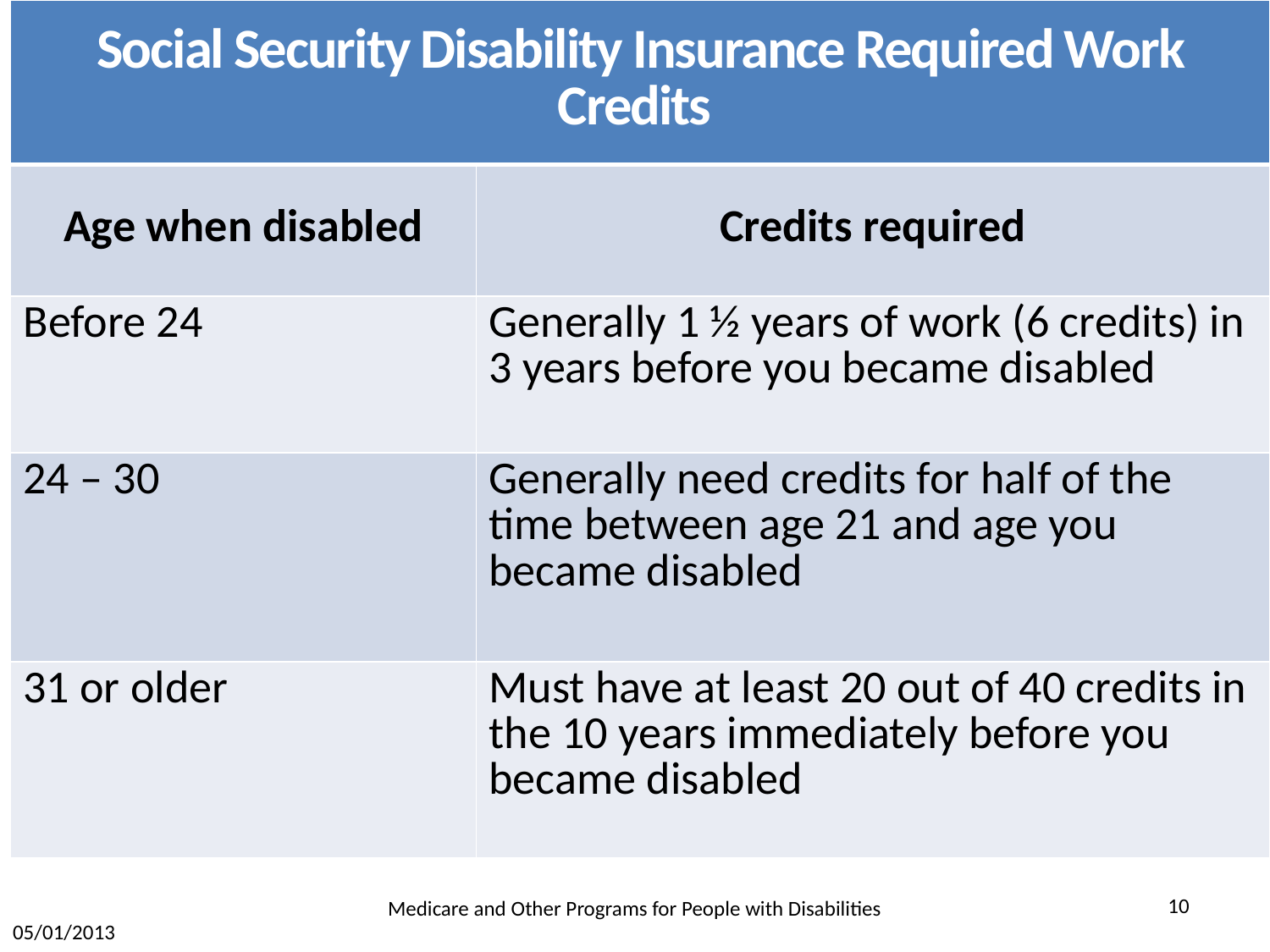

| Social Security Disability Insurance Required Work Credits |  |
| --- | --- |
| Age when disabled | Credits required |
| Before 24 | Generally 1 ½ years of work (6 credits) in 3 years before you became disabled |
| 24 – 30 | Generally need credits for half of the time between age 21 and age you became disabled |
| 31 or older | Must have at least 20 out of 40 credits in the 10 years immediately before you became disabled |
10

Medicare and Other Programs for People with Disabilities
05/01/2013